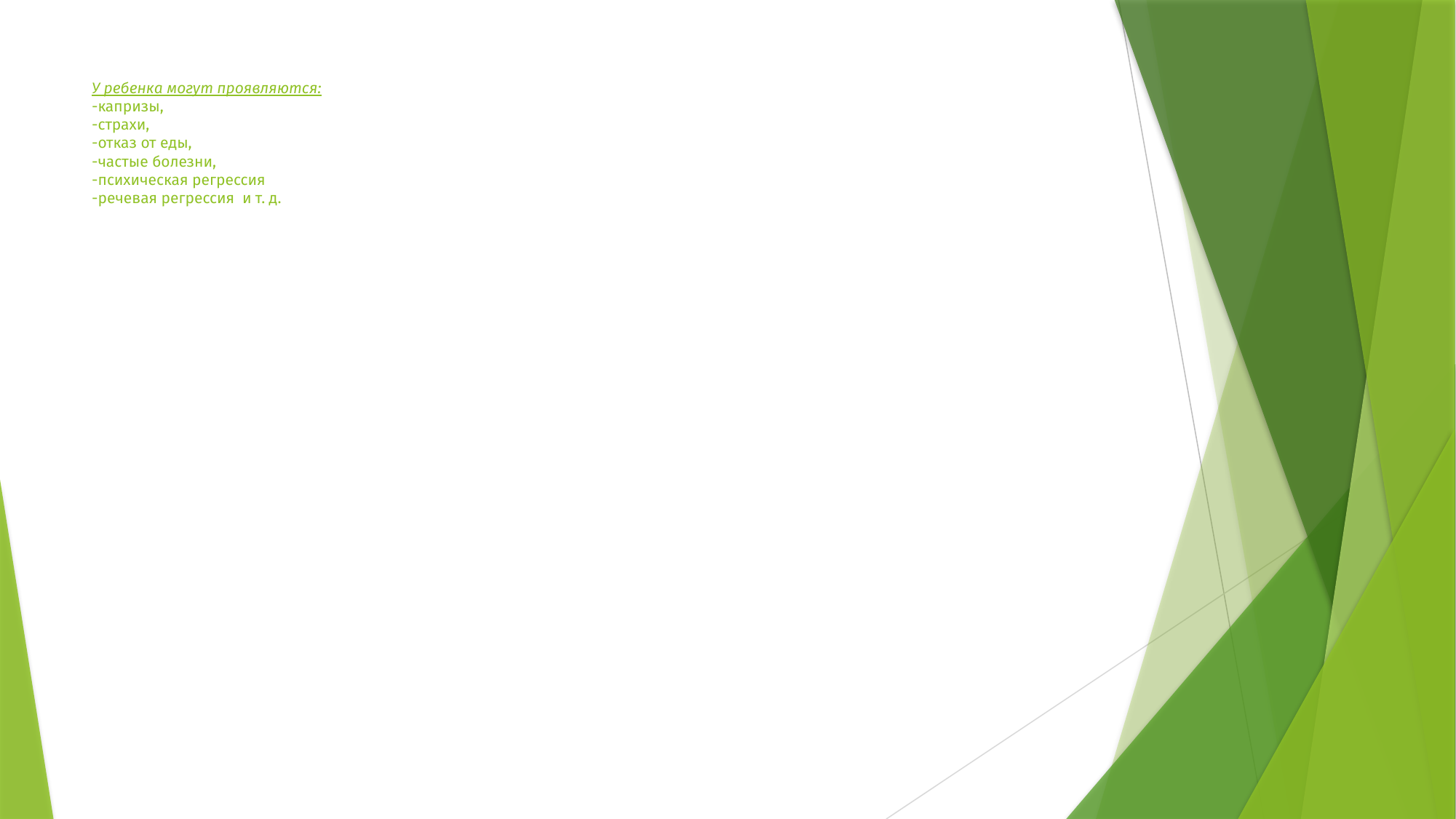

# У ребенка могут проявляются: -капризы, -страхи, -отказ от еды, -частые болезни, -психическая регрессия -речевая регрессия  и т. д.